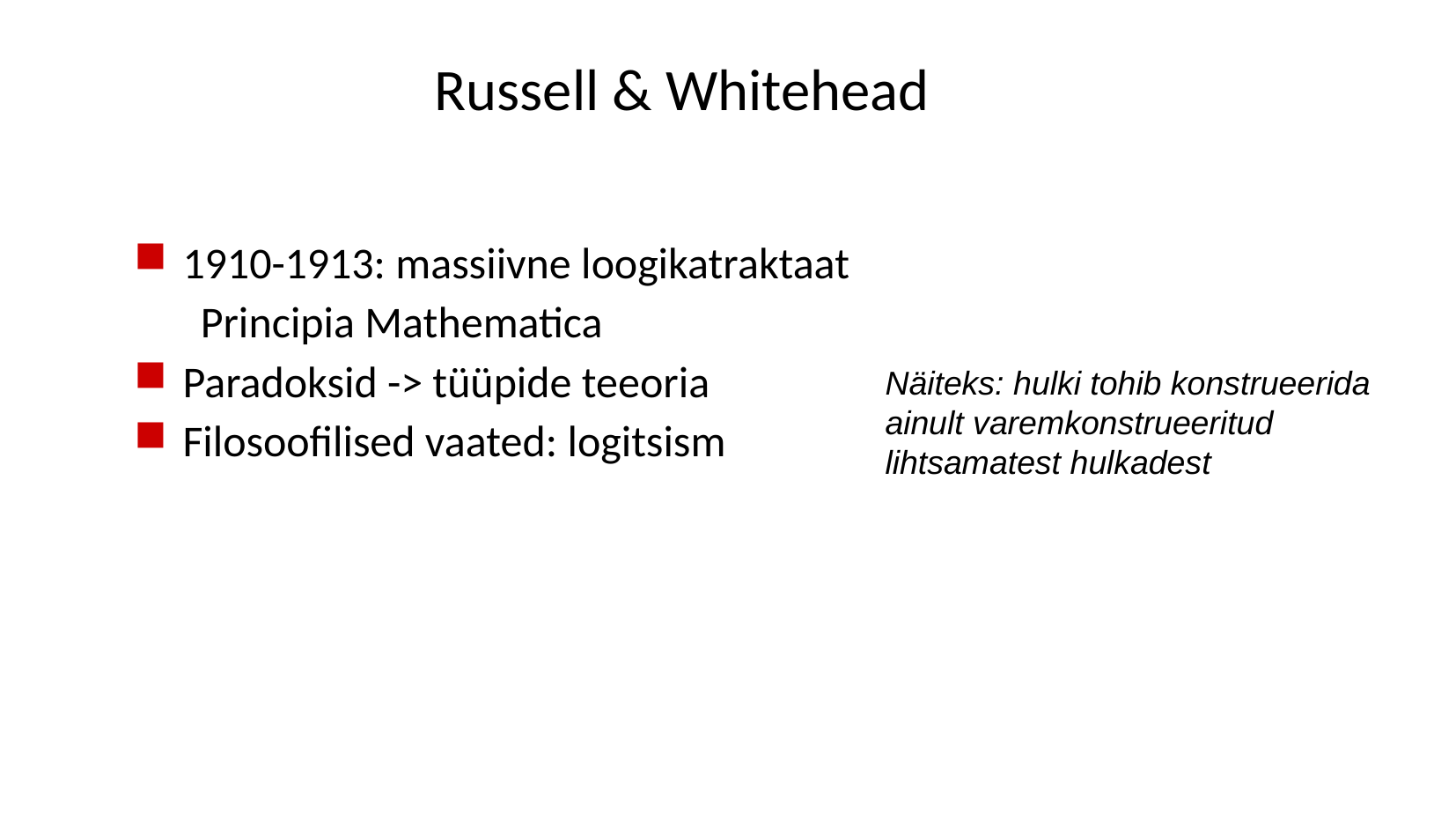

# Russell & Whitehead

1910-1913: massiivne loogikatraktaat
Principia Mathematica
Paradoksid -> tüüpide teeoria
Filosoofilised vaated: logitsism

Näiteks: hulki tohib konstrueerida
ainult varemkonstrueeritud
lihtsamatest hulkadest